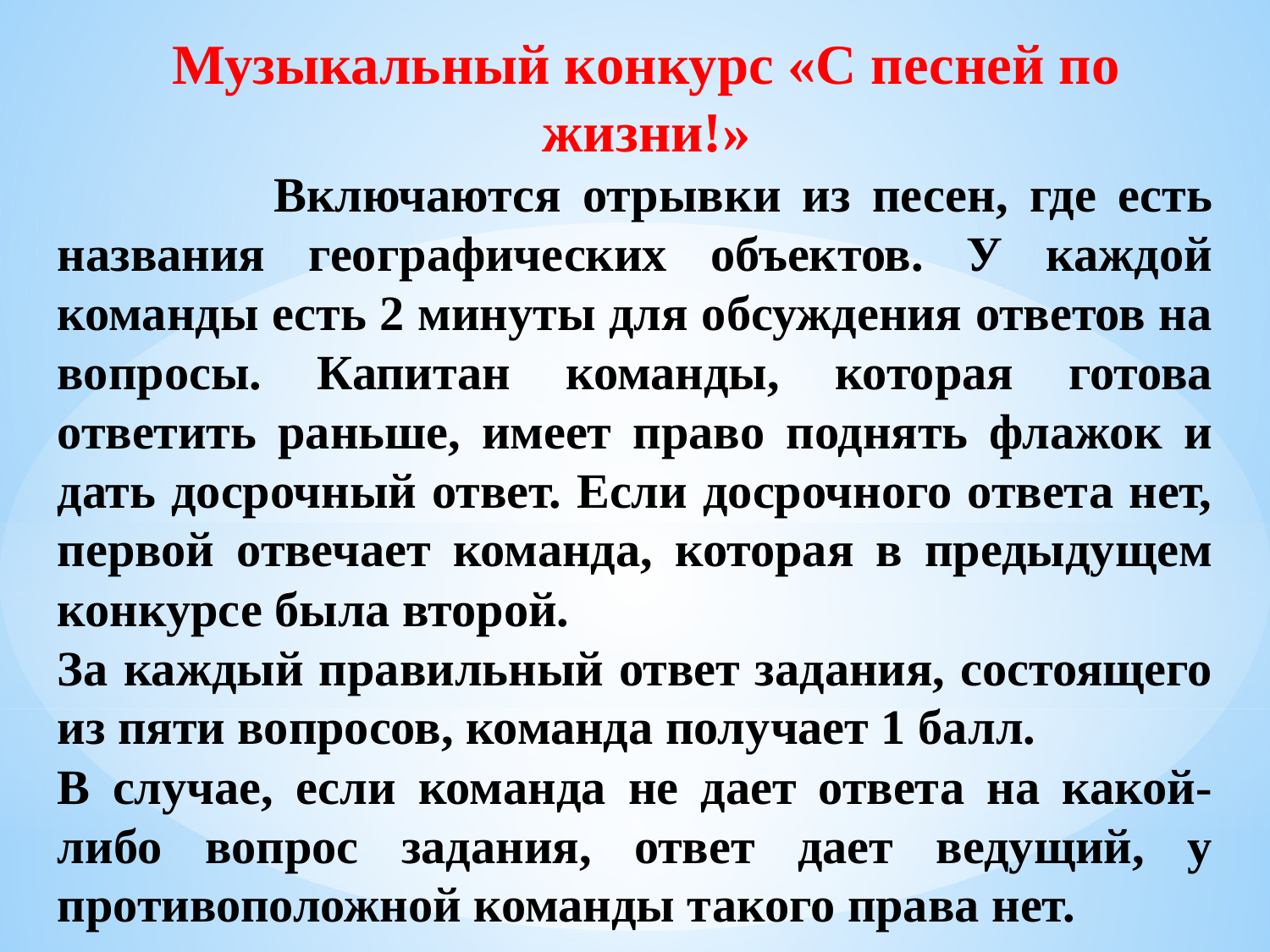

Музыкальный конкурс «С песней по жизни!»
          Включаются отрывки из песен, где есть названия географических объектов. У каждой команды есть 2 минуты для обсуждения ответов на вопросы. Капитан команды, которая готова ответить раньше, имеет право поднять флажок и дать досрочный ответ. Если досрочного ответа нет, первой отвечает команда, которая в предыдущем конкурсе была второй.
За каждый правильный ответ задания, состоящего из пяти вопросов, команда получает 1 балл.
В случае, если команда не дает ответа на какой-либо вопрос задания, ответ дает ведущий, у противоположной команды такого права нет.